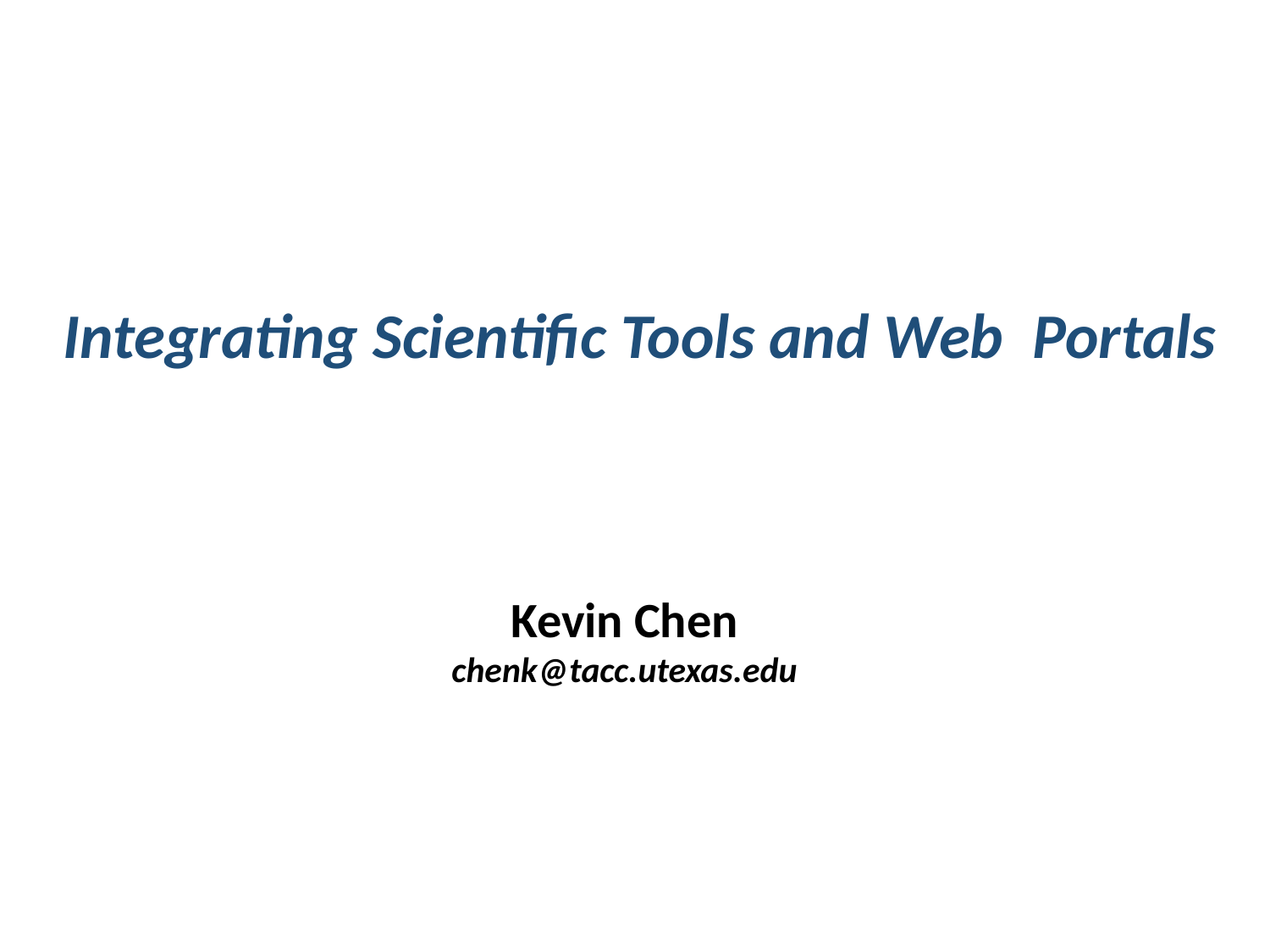

Integrating Scientific Tools and Web  Portals
Kevin Chen
chenk@tacc.utexas.edu